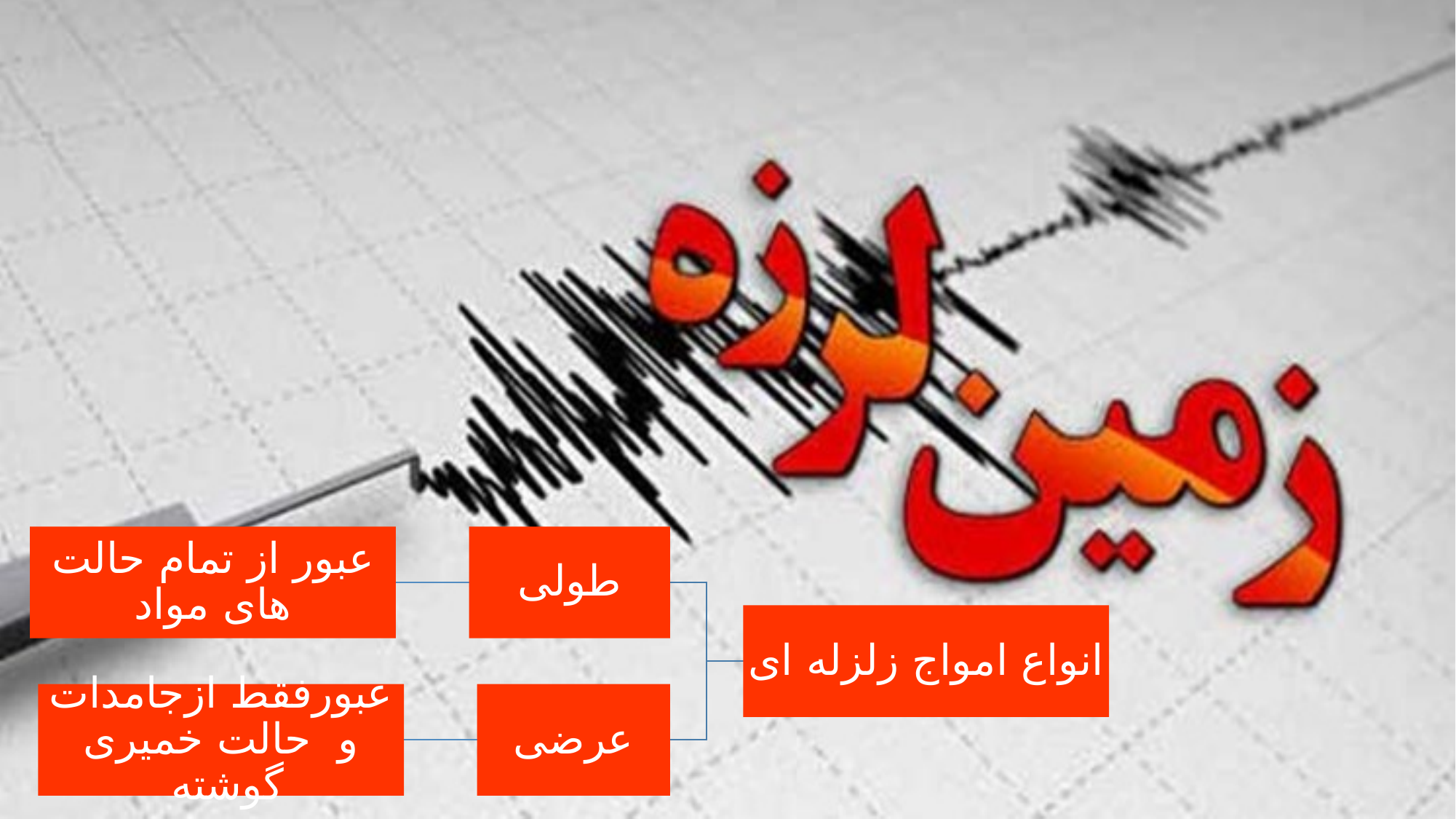

انواع امواج زلزله ای
طولی
عبور از تمام حالت های مواد
عرضی
عبورفقط ازجامدات و  حالت خمیری گوشته